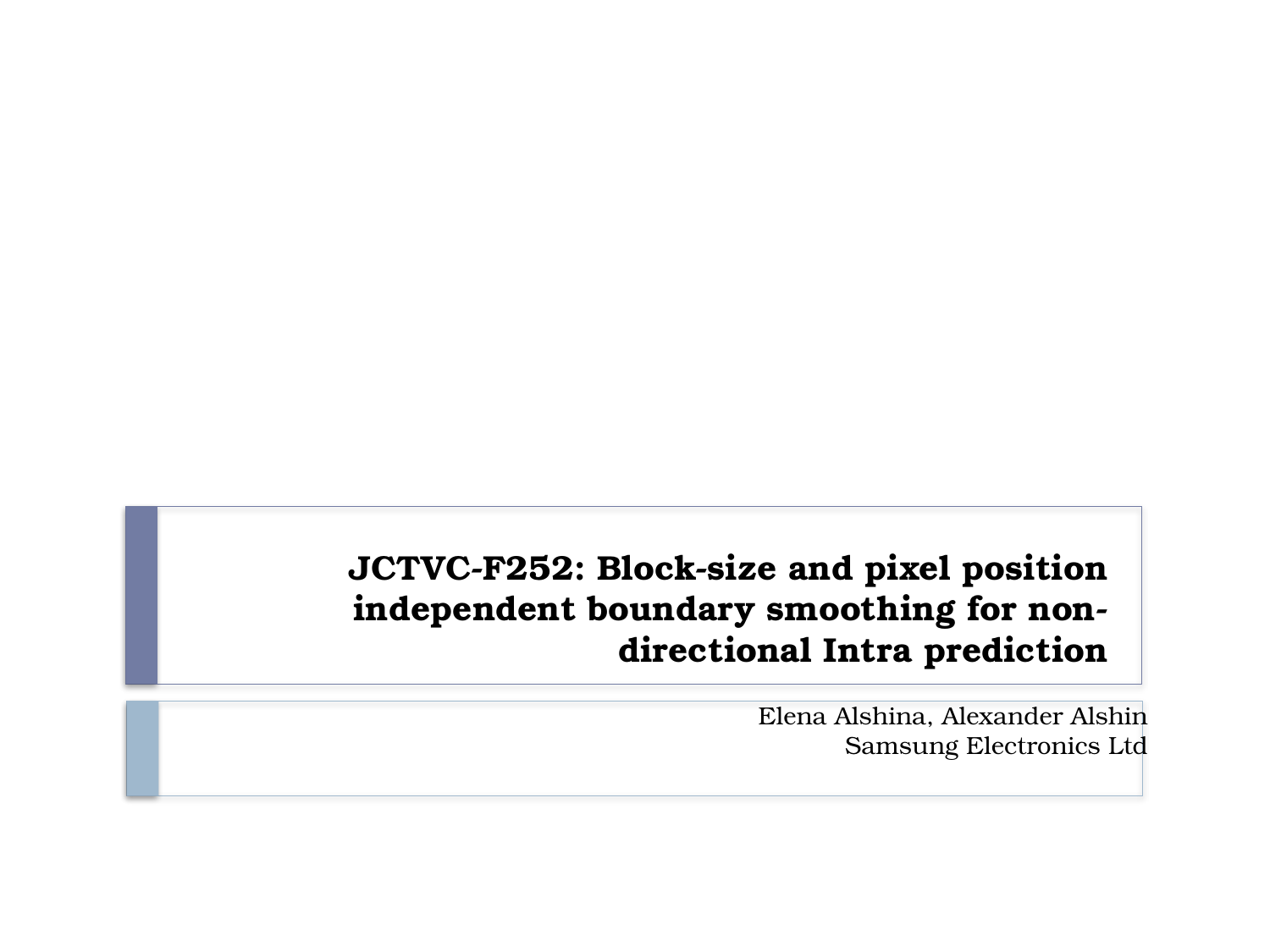

# JCTVC-F252: Block-size and pixel position independent boundary smoothing for non-directional Intra prediction
Elena Alshina, Alexander Alshin
Samsung Electronics Ltd